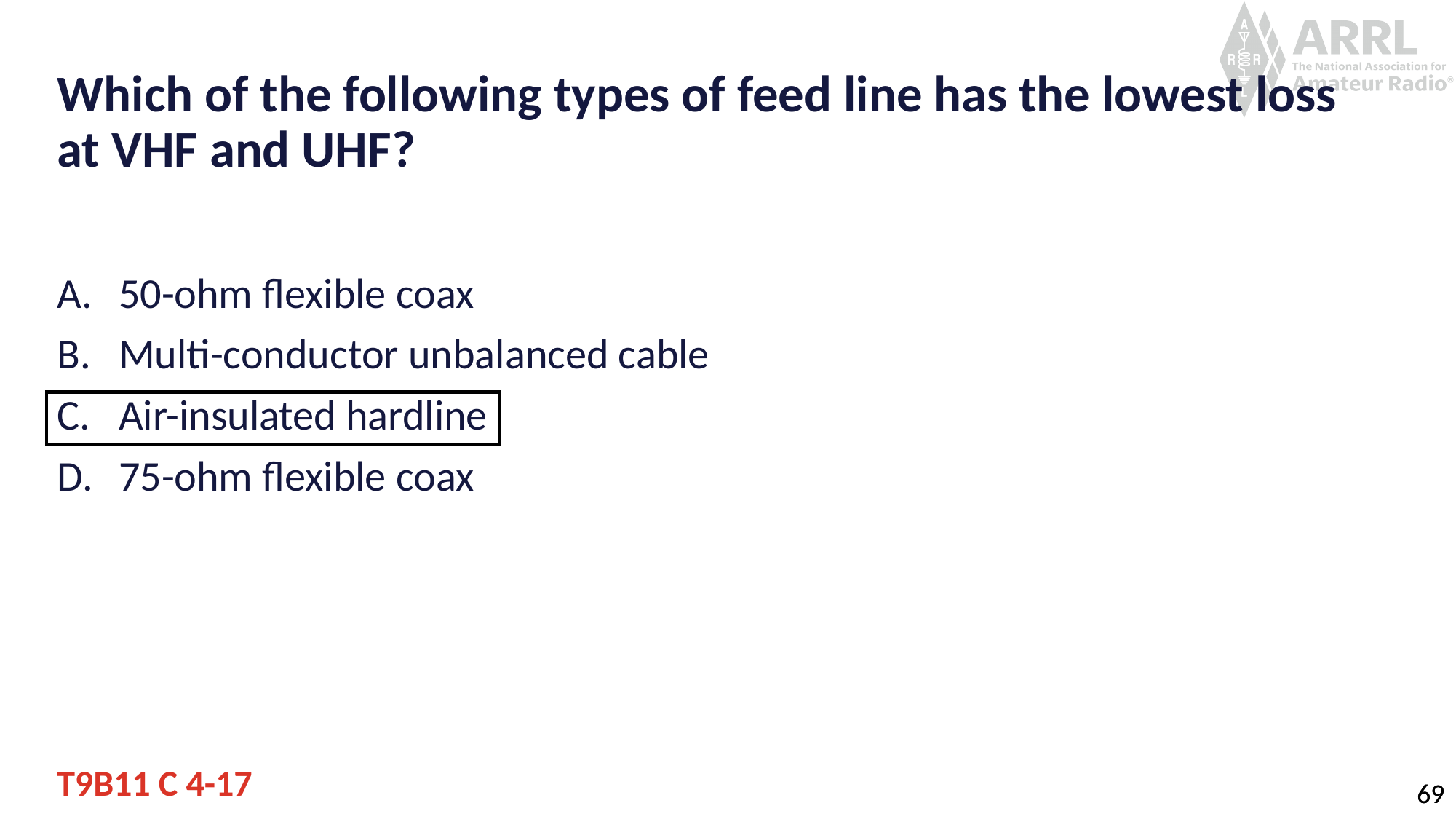

# Which of the following types of feed line has the lowest loss at VHF and UHF?
50-ohm flexible coax
Multi-conductor unbalanced cable
Air-insulated hardline
75-ohm flexible coax

T9B11 C 4-17